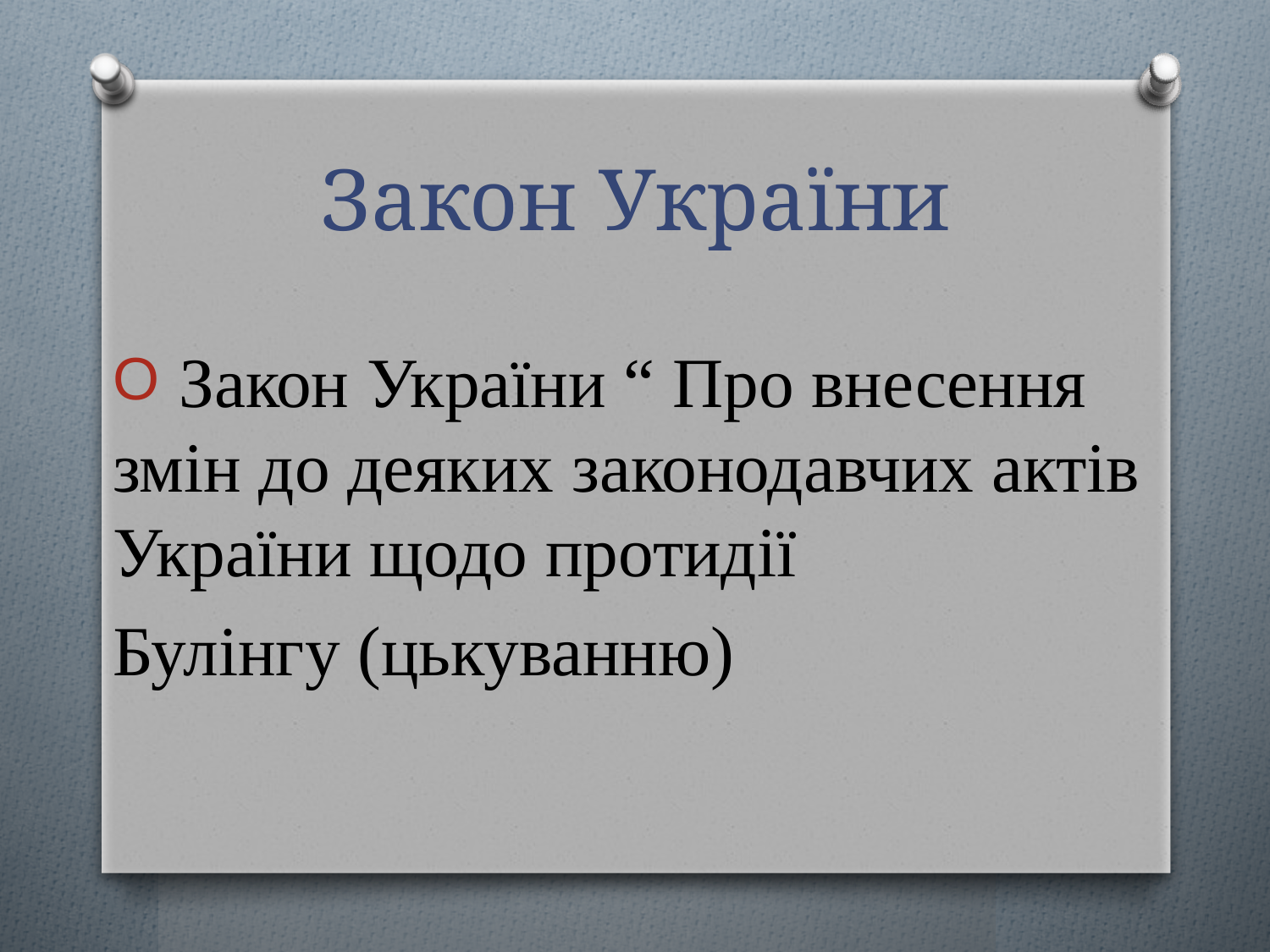

# Закон України

 Закон України “ Про внесення змін до деяких законодавчих актів України щодо протидії
Булінгу (цькуванню)